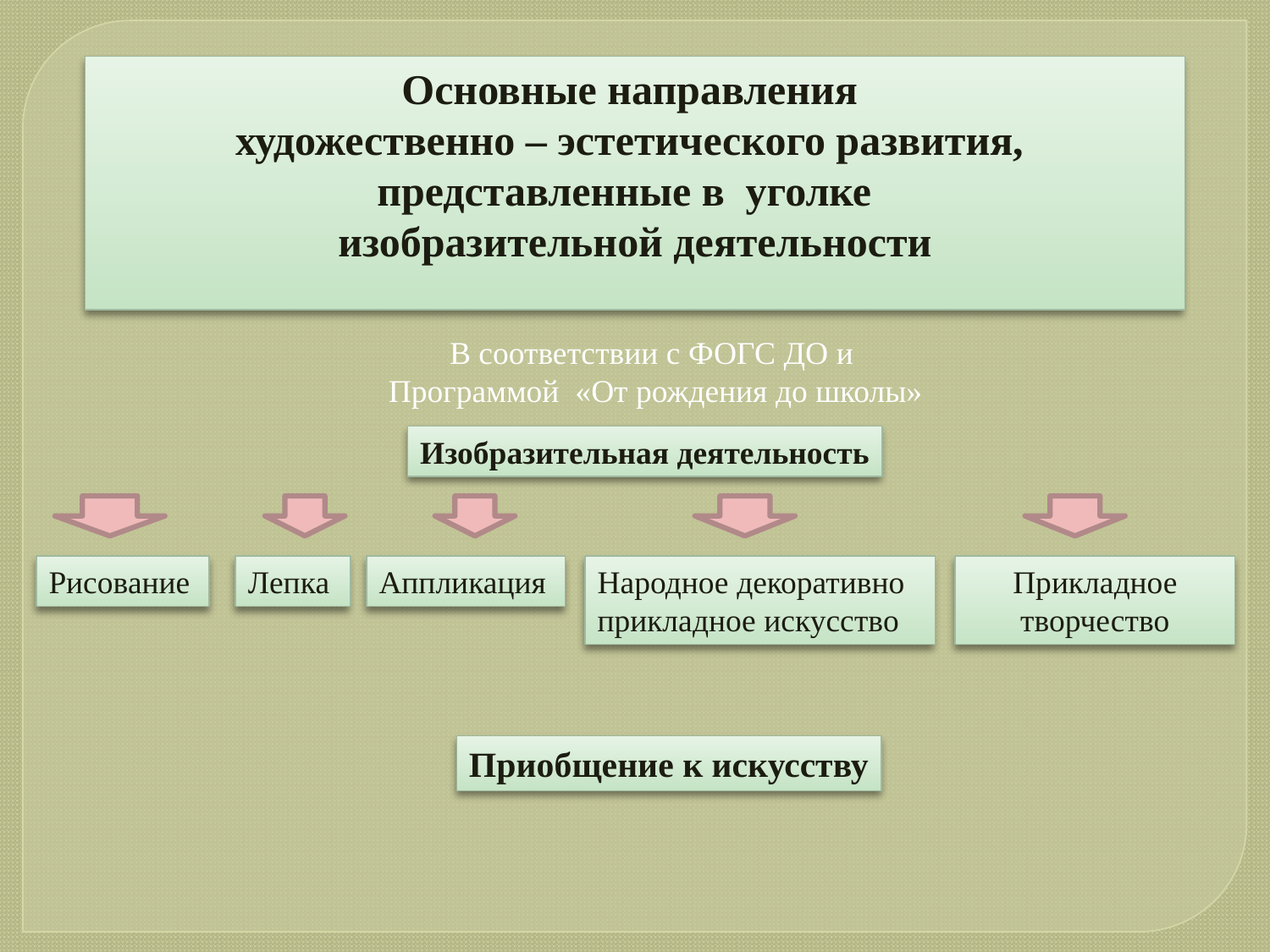

Основные направления
художественно – эстетического развития,  представленные в  уголке
изобразительной деятельности

В соответствии с ФОГС ДО и
Программой  «От рождения до школы»
Изобразительная деятельность

Рисование
Лепка
Аппликация
Народное декоративно прикладное искусство
Прикладное творчество
Приобщение к искусству